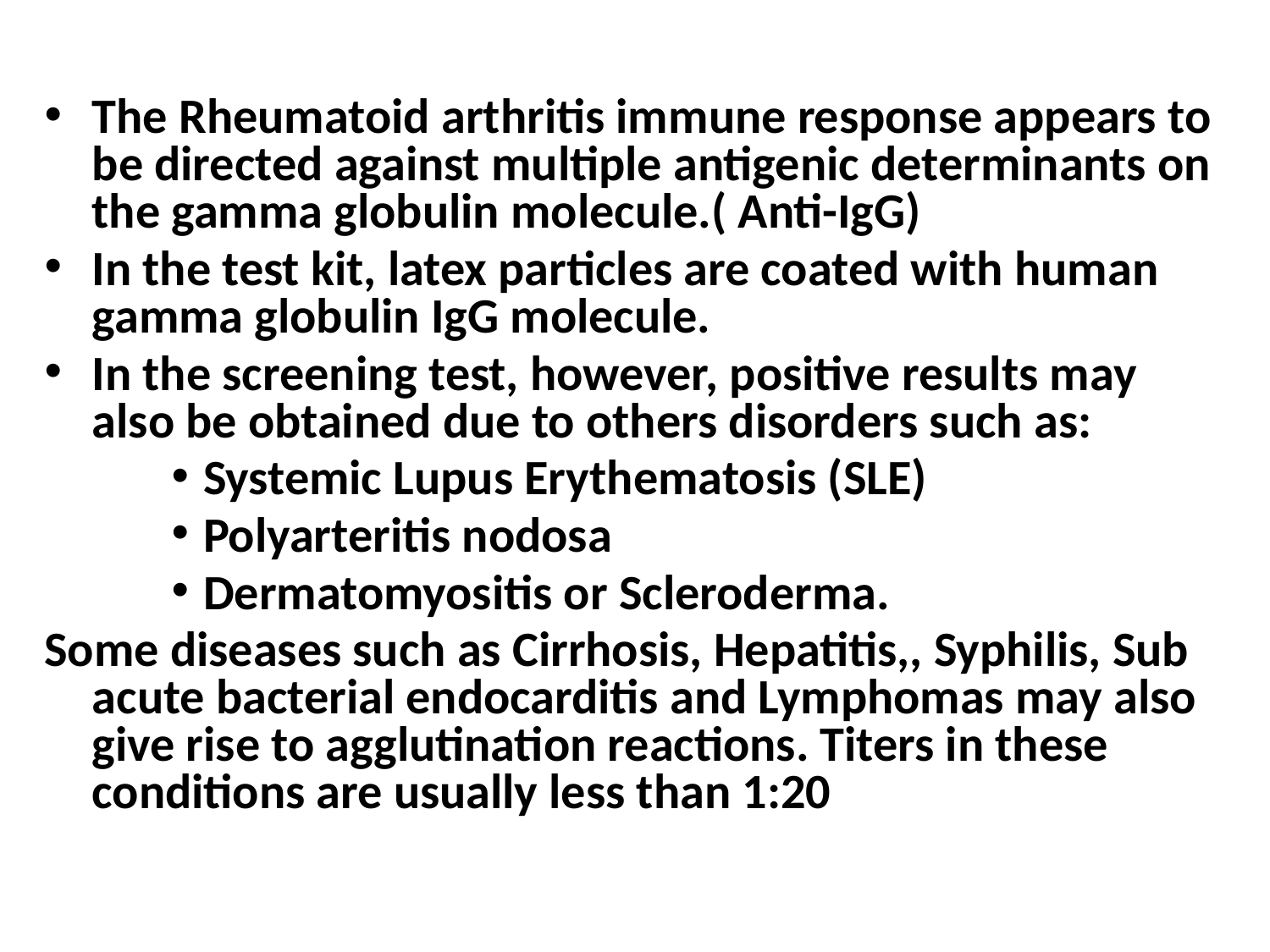

The Rheumatoid arthritis immune response appears to be directed against multiple antigenic determinants on the gamma globulin molecule.( Anti-IgG)
In the test kit, latex particles are coated with human gamma globulin IgG molecule.
In the screening test, however, positive results may also be obtained due to others disorders such as:
Systemic Lupus Erythematosis (SLE)
Polyarteritis nodosa
Dermatomyositis or Scleroderma.
Some diseases such as Cirrhosis, Hepatitis,, Syphilis, Sub acute bacterial endocarditis and Lymphomas may also give rise to agglutination reactions. Titers in these conditions are usually less than 1:20